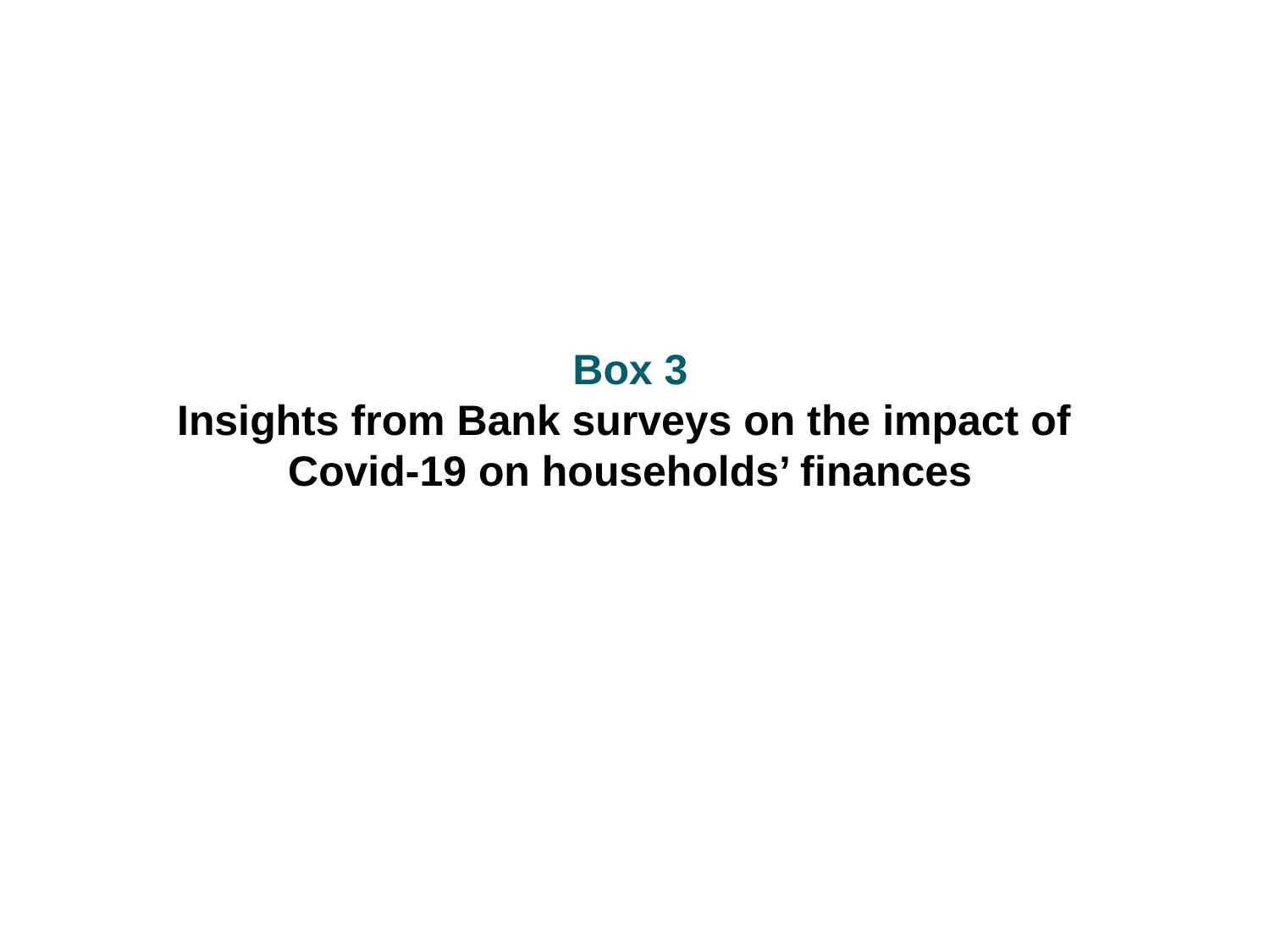

Box 3
Insights from Bank surveys on the impact of
Covid-19 on households’ finances